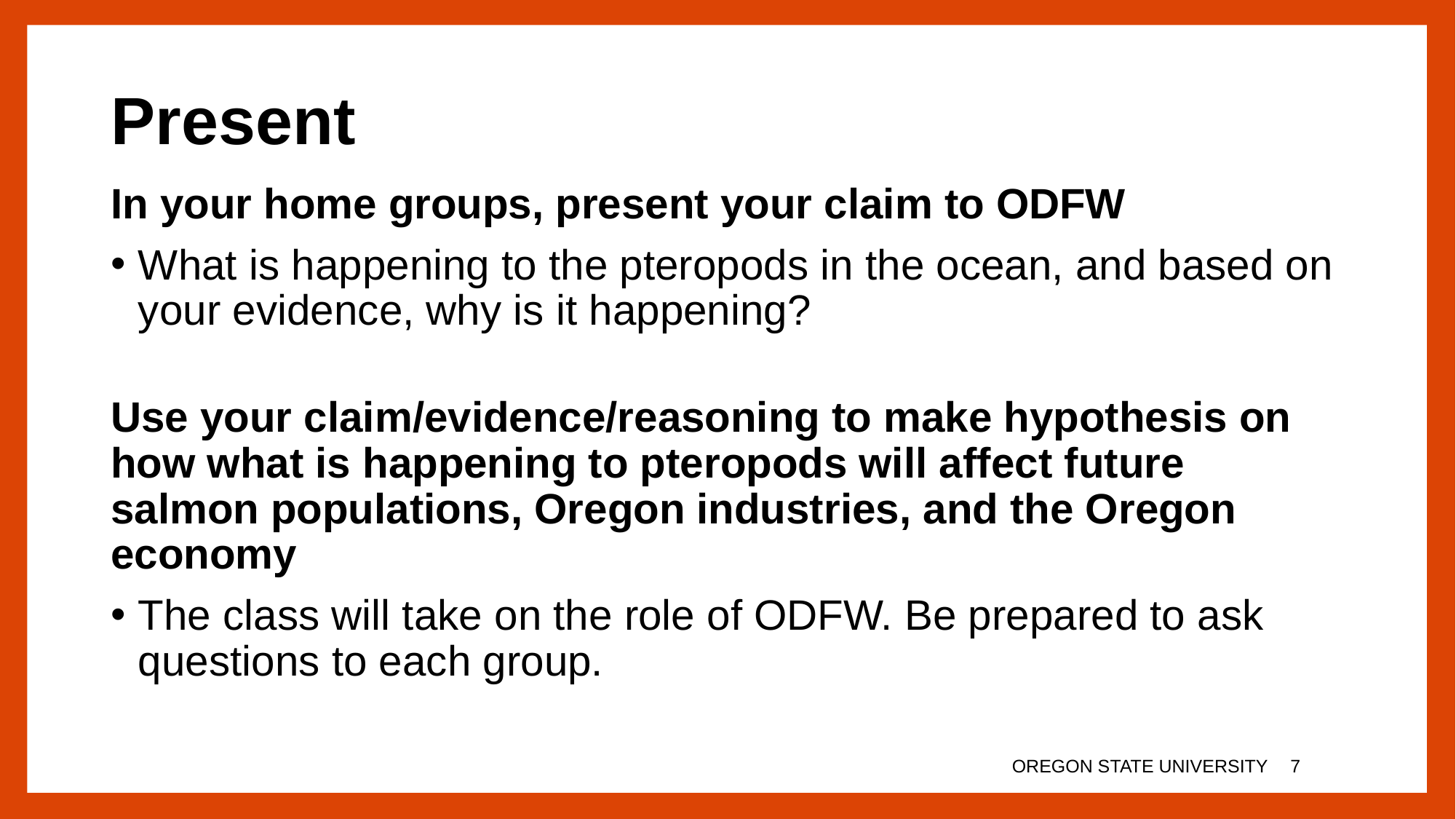

# Present
In your home groups, present your claim to ODFW
What is happening to the pteropods in the ocean, and based on your evidence, why is it happening?
Use your claim/evidence/reasoning to make hypothesis on how what is happening to pteropods will affect future salmon populations, Oregon industries, and the Oregon economy
The class will take on the role of ODFW. Be prepared to ask questions to each group.
OREGON STATE UNIVERSITY
7